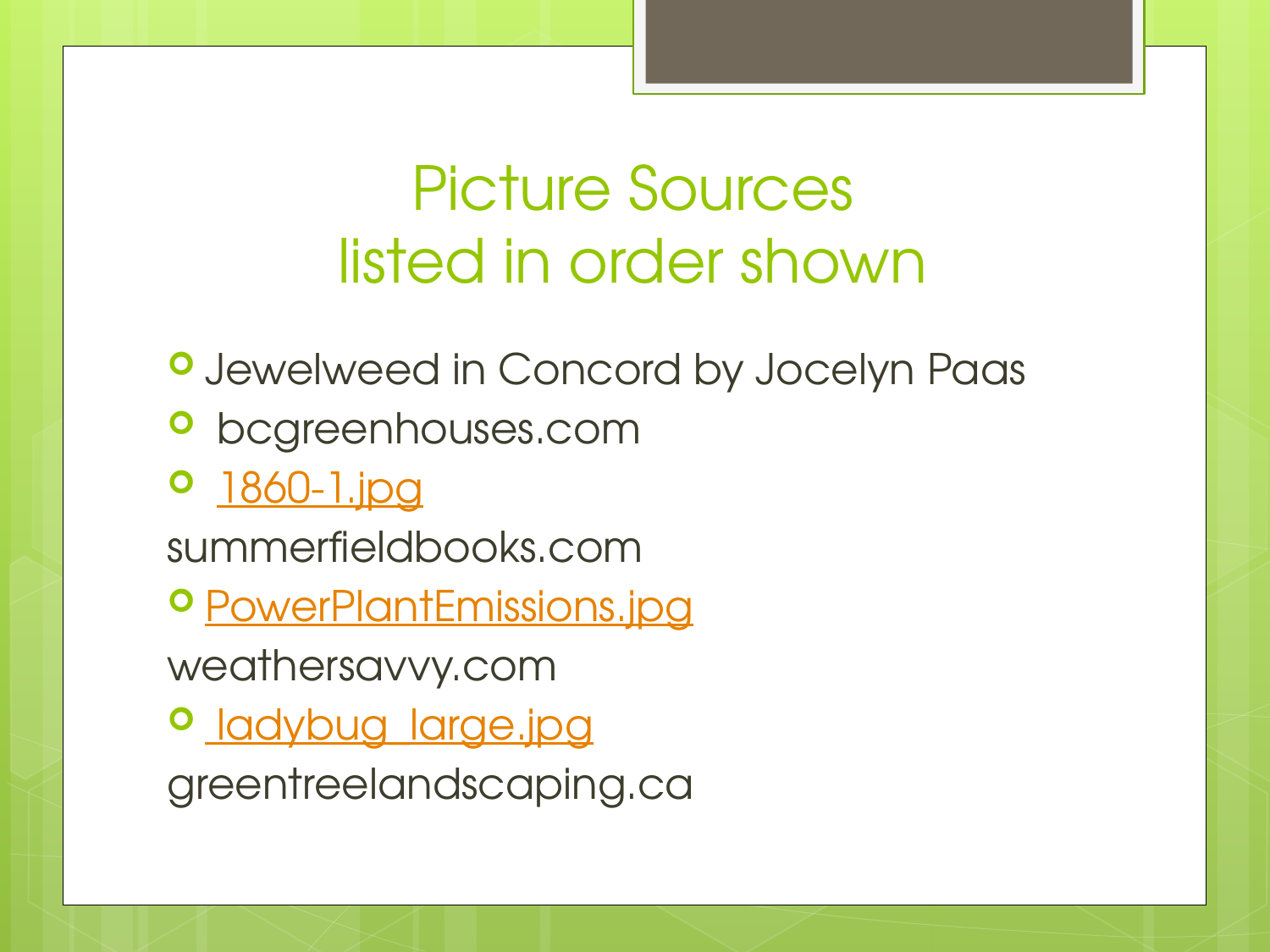

# Picture Sources listed in order shown
Jewelweed in Concord by Jocelyn Paas
 bcgreenhouses.com
 1860‑1.jpg
summerfieldbooks.com
PowerPlantEmissions.jpg
weathersavvy.com
 ladybug_large.jpg
greentreelandscaping.ca